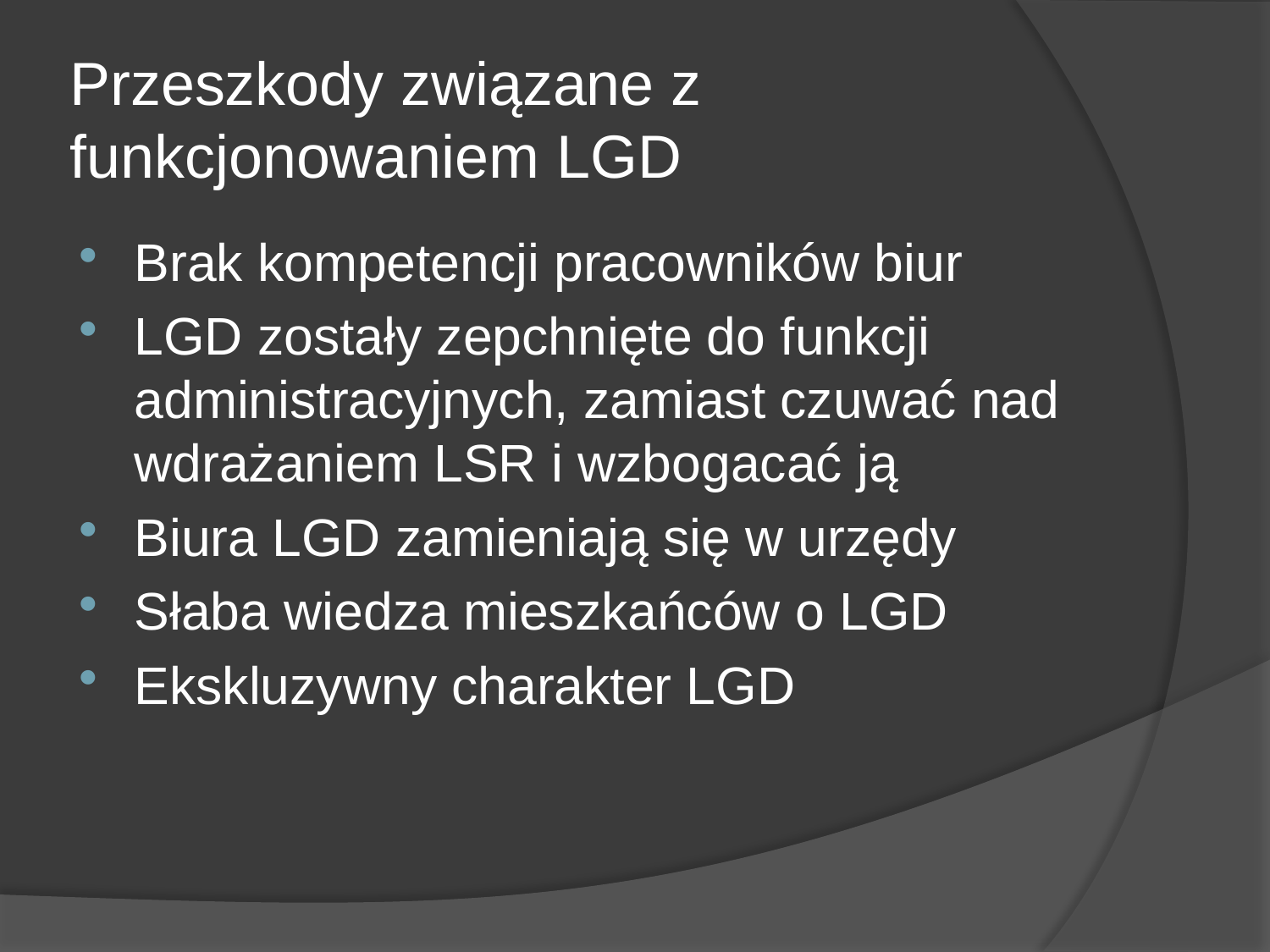

# Przeszkody związane z funkcjonowaniem LGD
Brak kompetencji pracowników biur
LGD zostały zepchnięte do funkcji administracyjnych, zamiast czuwać nad wdrażaniem LSR i wzbogacać ją
Biura LGD zamieniają się w urzędy
Słaba wiedza mieszkańców o LGD
Ekskluzywny charakter LGD